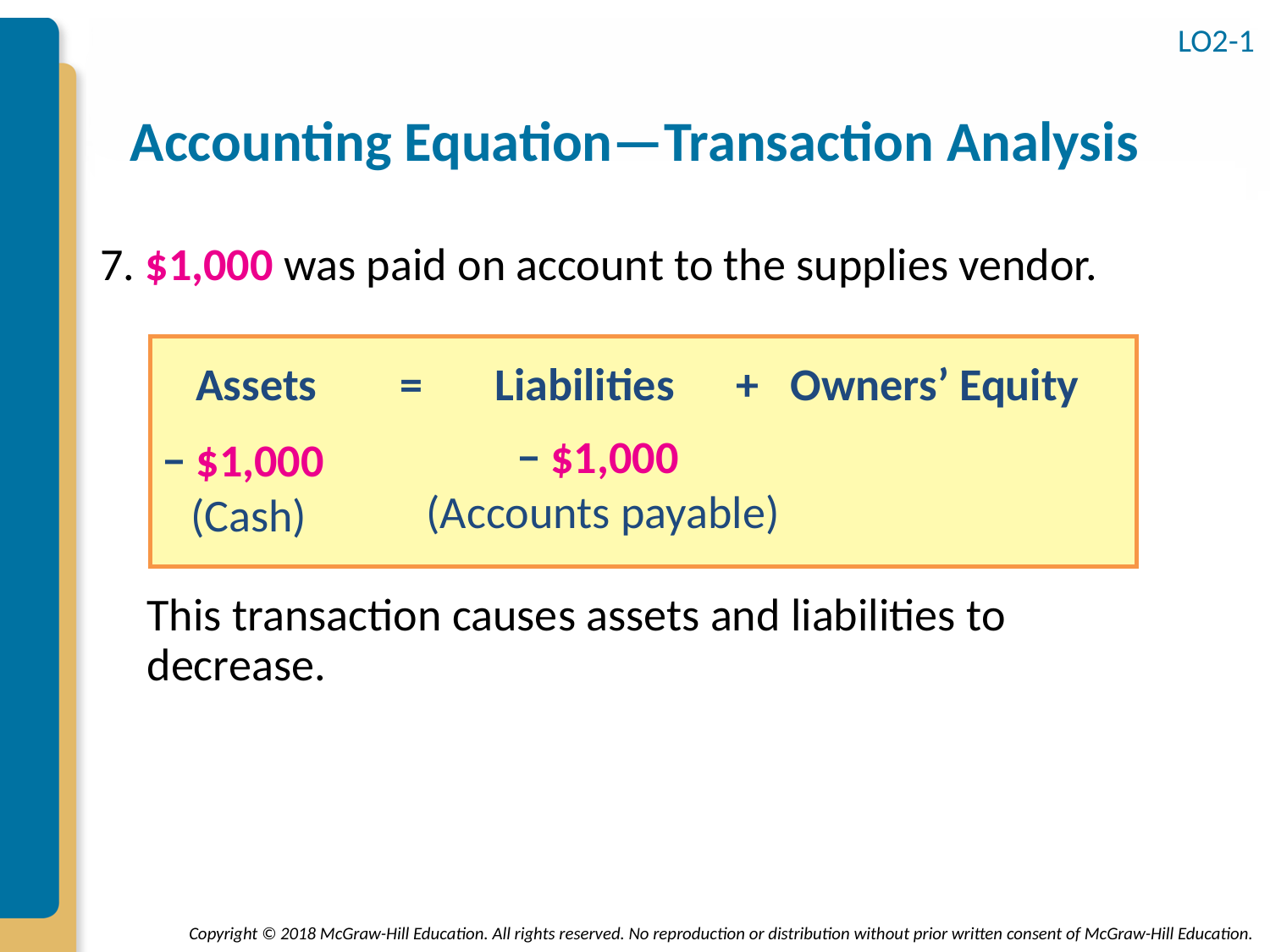

LO2-1
# Accounting Equation—Transaction Analysis

7. $1,000 was paid on account to the supplies vendor.

This transaction causes assets and liabilities to decrease.

      Assets        =       Liabilities      +   Owners’ Equity
− $1,000
(Accounts payable)
− $1,000
(Cash)